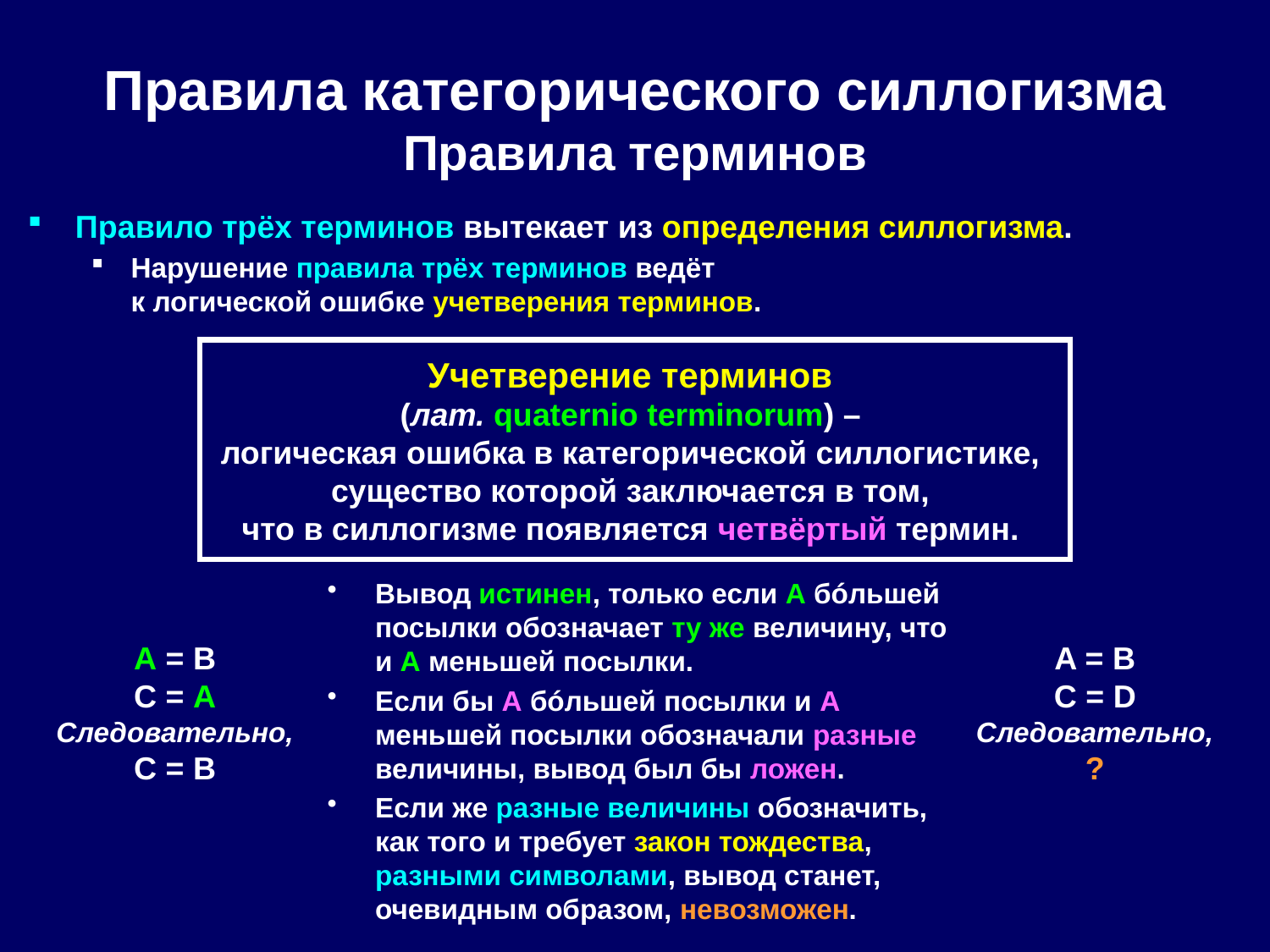

# Правила категорического силлогизма Правила терминов
Правило трёх терминов вытекает из определения силлогизма.
Нарушение правила трёх терминов ведёт
к логической ошибке учетверения терминов.
Учетверение терминов
(лат. quaternio terminorum) –
логическая ошибка в категорической силлогистике,
существо которой заключается в том,
что в силлогизме появляется четвёртый термин.
Вывод истинен, только если A бóльшей посылки обозначает ту же величину, что и A меньшей посылки.
Если бы A бóльшей посылки и A меньшей посылки обозначали разные величины, вывод был бы ложен.
Если же разные величины обозначить, как того и требует закон тождества,
разными символами, вывод станет, очевидным образом, невозможен.

A = B
C = A
Следовательно,
C = B
A = B
C = D
Следовательно,
?